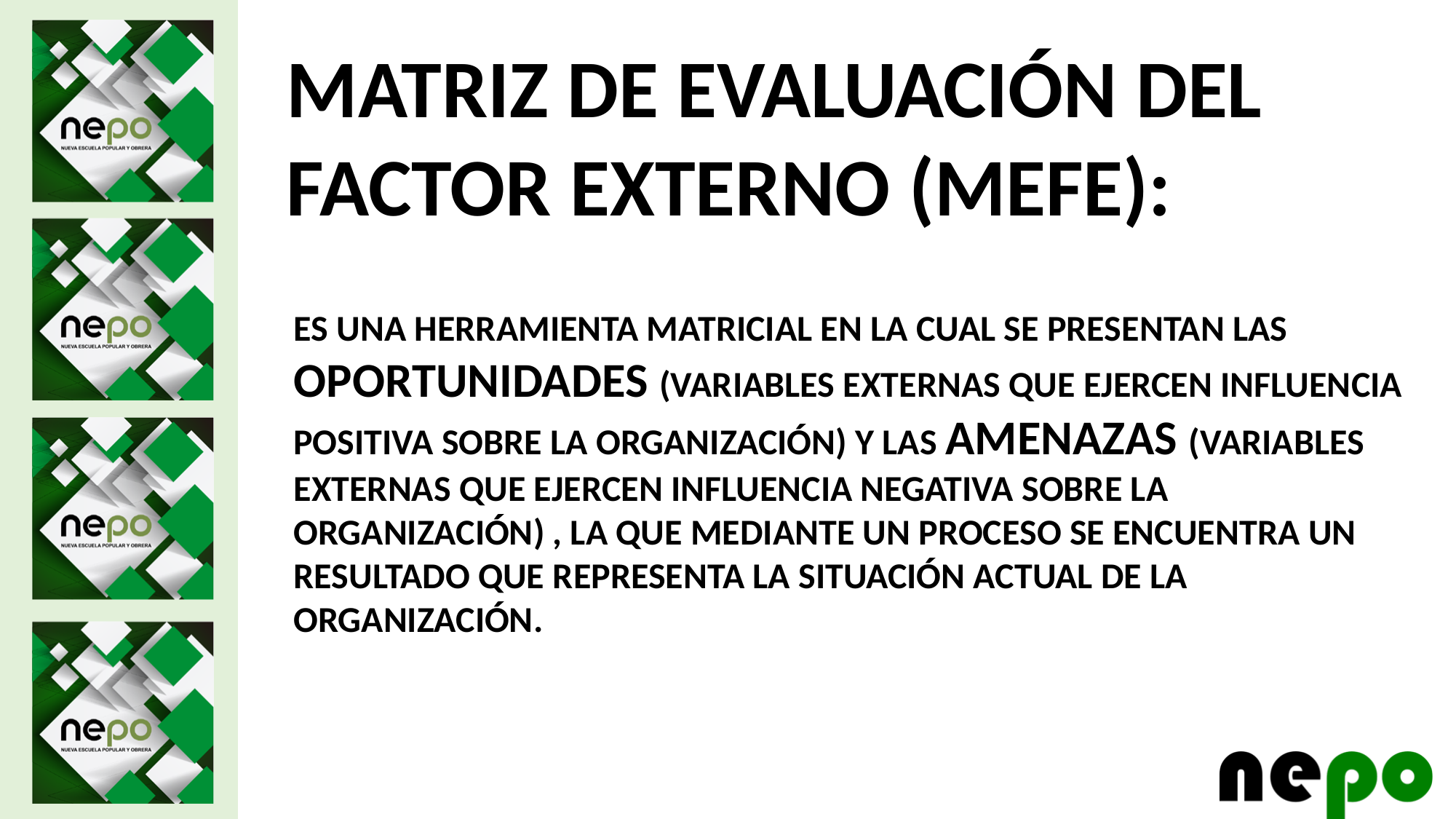

MATRIZ DE EVALUACIÓN DEL FACTOR EXTERNO (MEFE):
ES UNA HERRAMIENTA MATRICIAL EN LA CUAL SE PRESENTAN LAS OPORTUNIDADES (VARIABLES EXTERNAS QUE EJERCEN INFLUENCIA POSITIVA SOBRE LA ORGANIZACIÓN) Y LAS AMENAZAS (VARIABLES EXTERNAS QUE EJERCEN INFLUENCIA NEGATIVA SOBRE LA ORGANIZACIÓN) , LA QUE MEDIANTE UN PROCESO SE ENCUENTRA UN RESULTADO QUE REPRESENTA LA SITUACIÓN ACTUAL DE LA ORGANIZACIÓN.